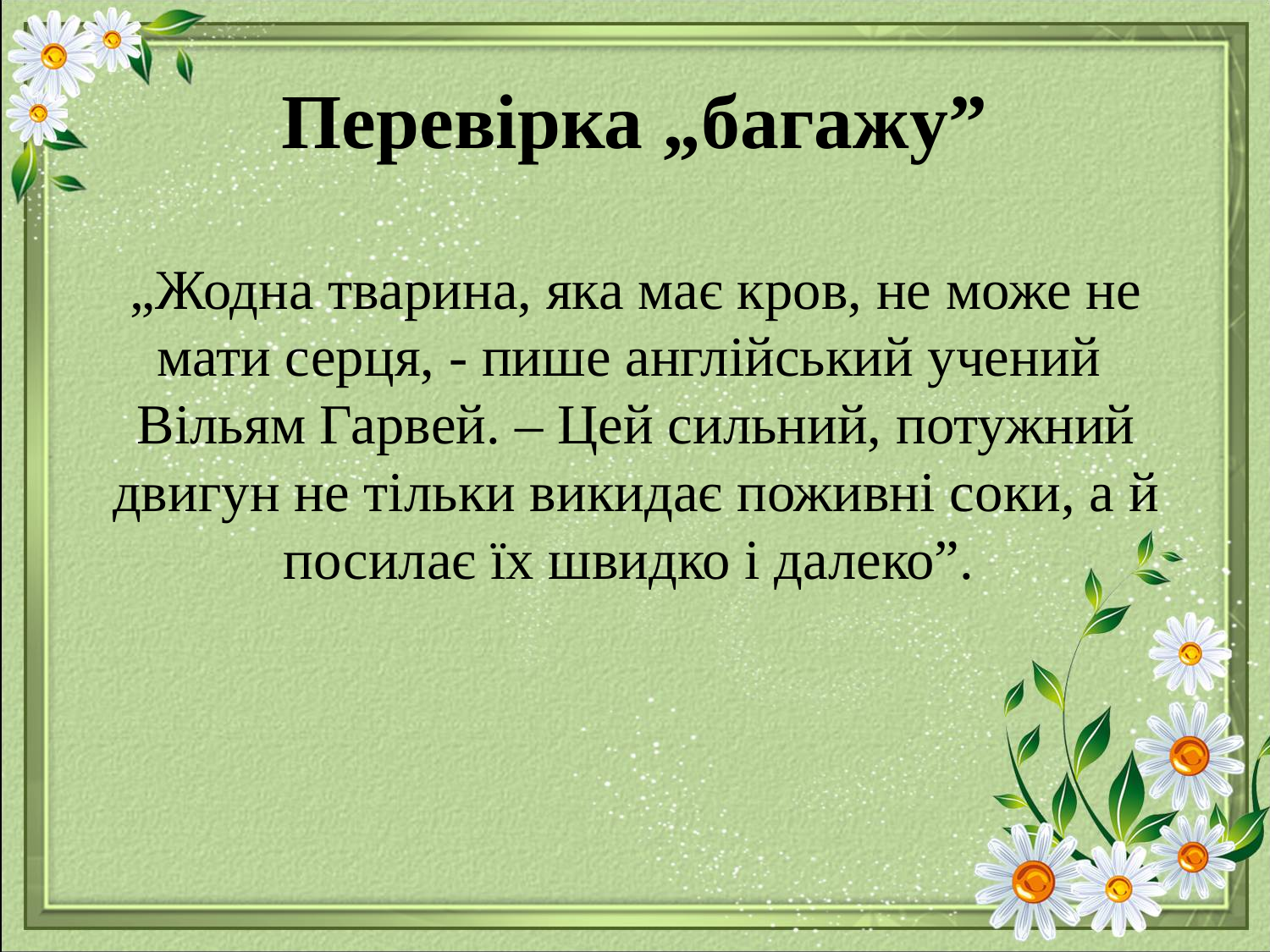

# Перевірка „багажу”
„Жодна тварина, яка має кров, не може не мати серця, - пише англійський учений  Вільям Гарвей. – Цей сильний, потужний двигун не тільки викидає поживні соки, а й посилає їх швидко і далеко”.